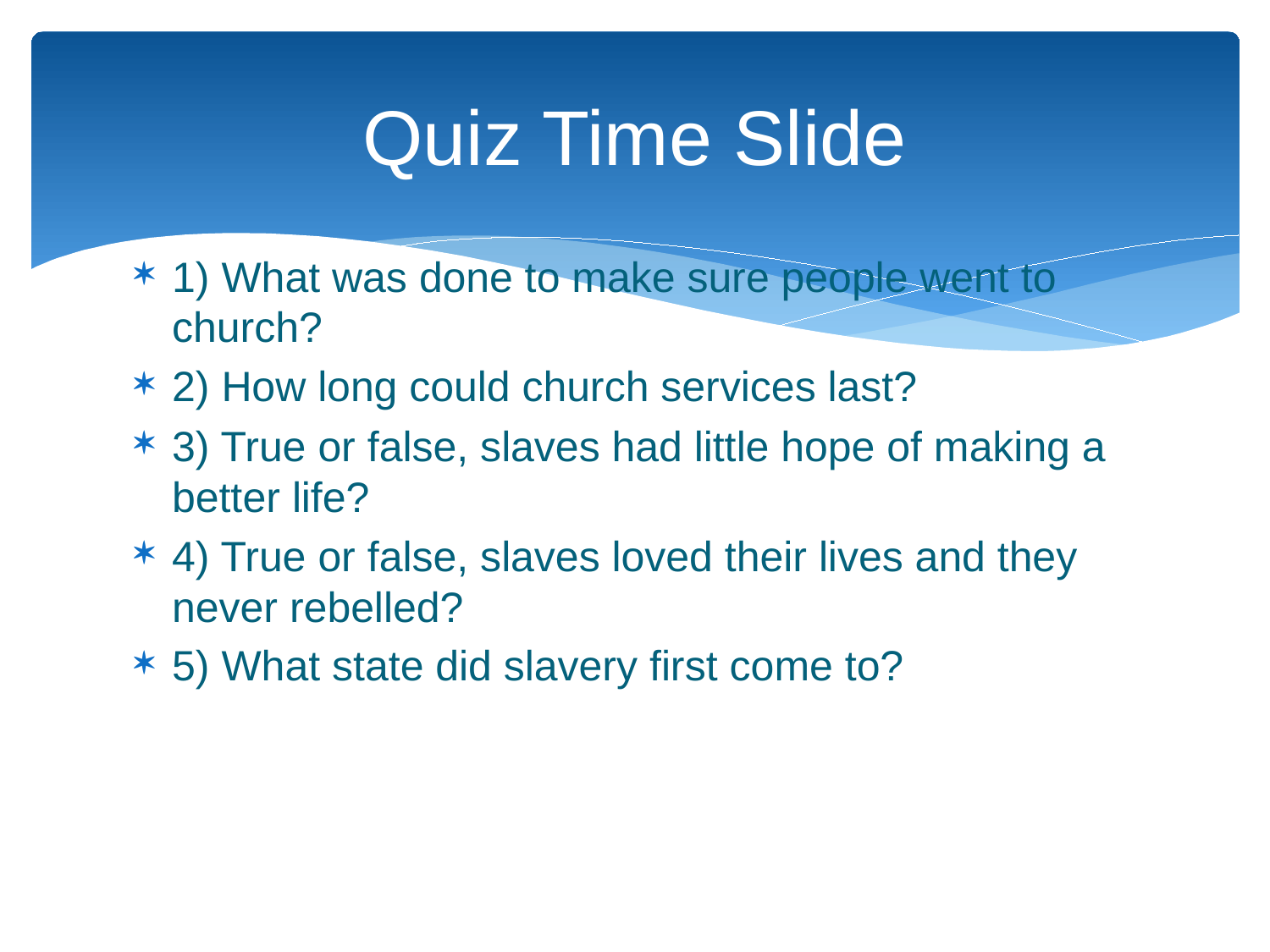

# Quiz Time Slide
1) What was done to make sure people went to church?
2) How long could church services last?
3) True or false, slaves had little hope of making a better life?
4) True or false, slaves loved their lives and they never rebelled?
5) What state did slavery first come to?